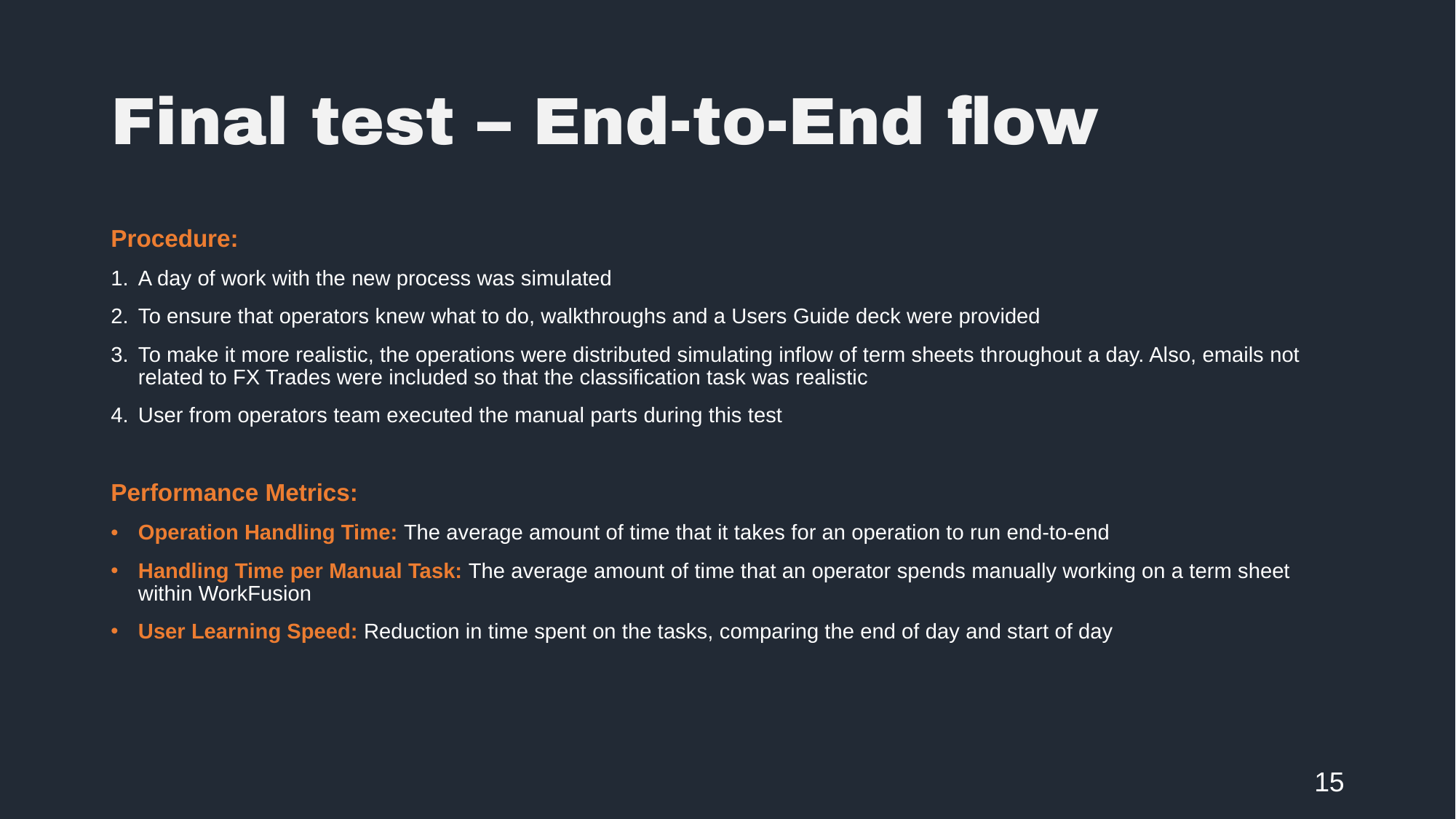

# Final test – End-to-End flow
Procedure:
A day of work with the new process was simulated
To ensure that operators knew what to do, walkthroughs and a Users Guide deck were provided
To make it more realistic, the operations were distributed simulating inflow of term sheets throughout a day. Also, emails not related to FX Trades were included so that the classification task was realistic
User from operators team executed the manual parts during this test

Performance Metrics:
Operation Handling Time: The average amount of time that it takes for an operation to run end-to-end
Handling Time per Manual Task: The average amount of time that an operator spends manually working on a term sheet within WorkFusion
User Learning Speed: Reduction in time spent on the tasks, comparing the end of day and start of day
15